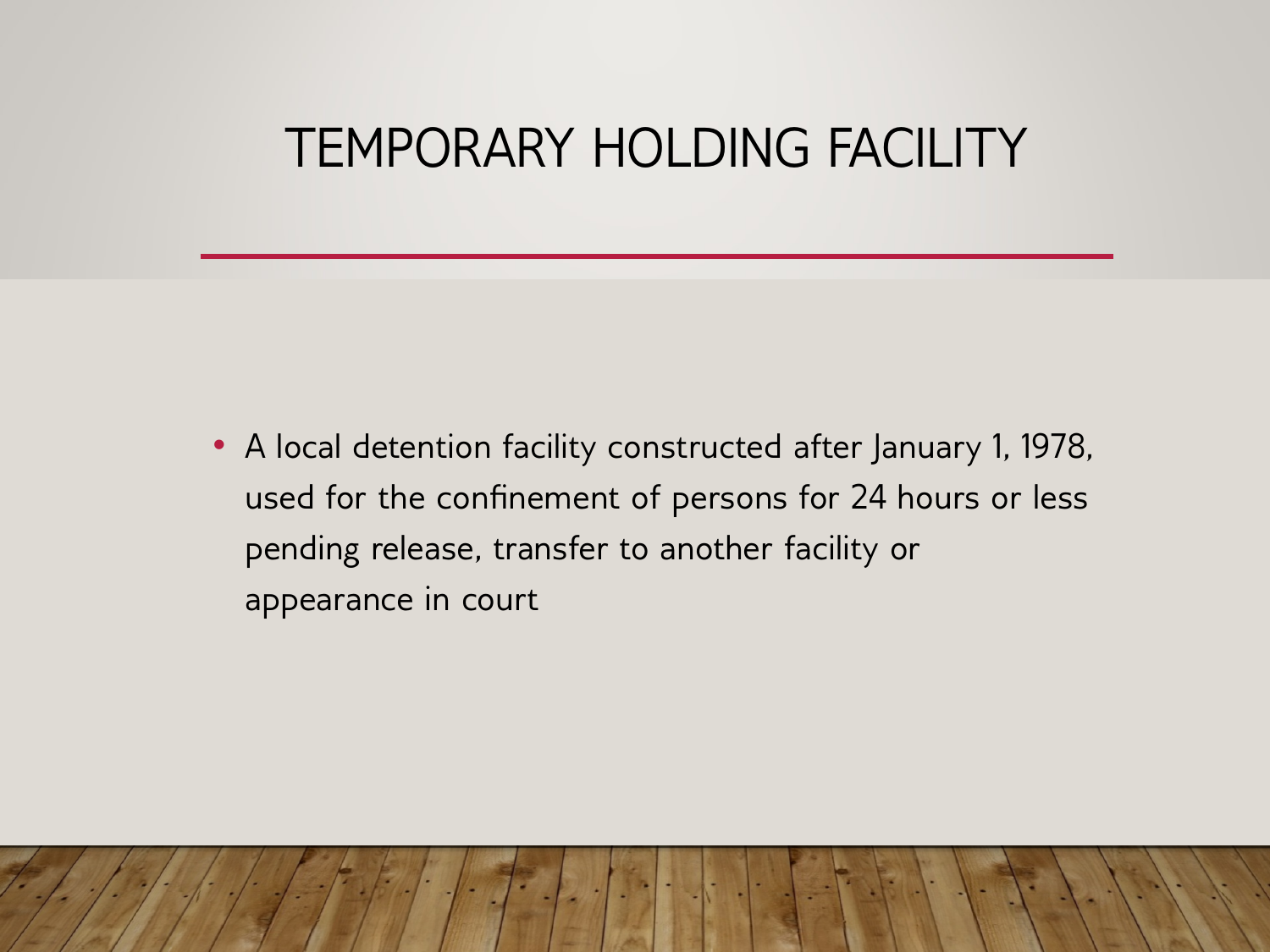

# TEMPORARY HOLDING FACILITY

A local detention facility constructed after January 1, 1978, used for the confinement of persons for 24 hours or less pending release, transfer to another facility or appearance in court